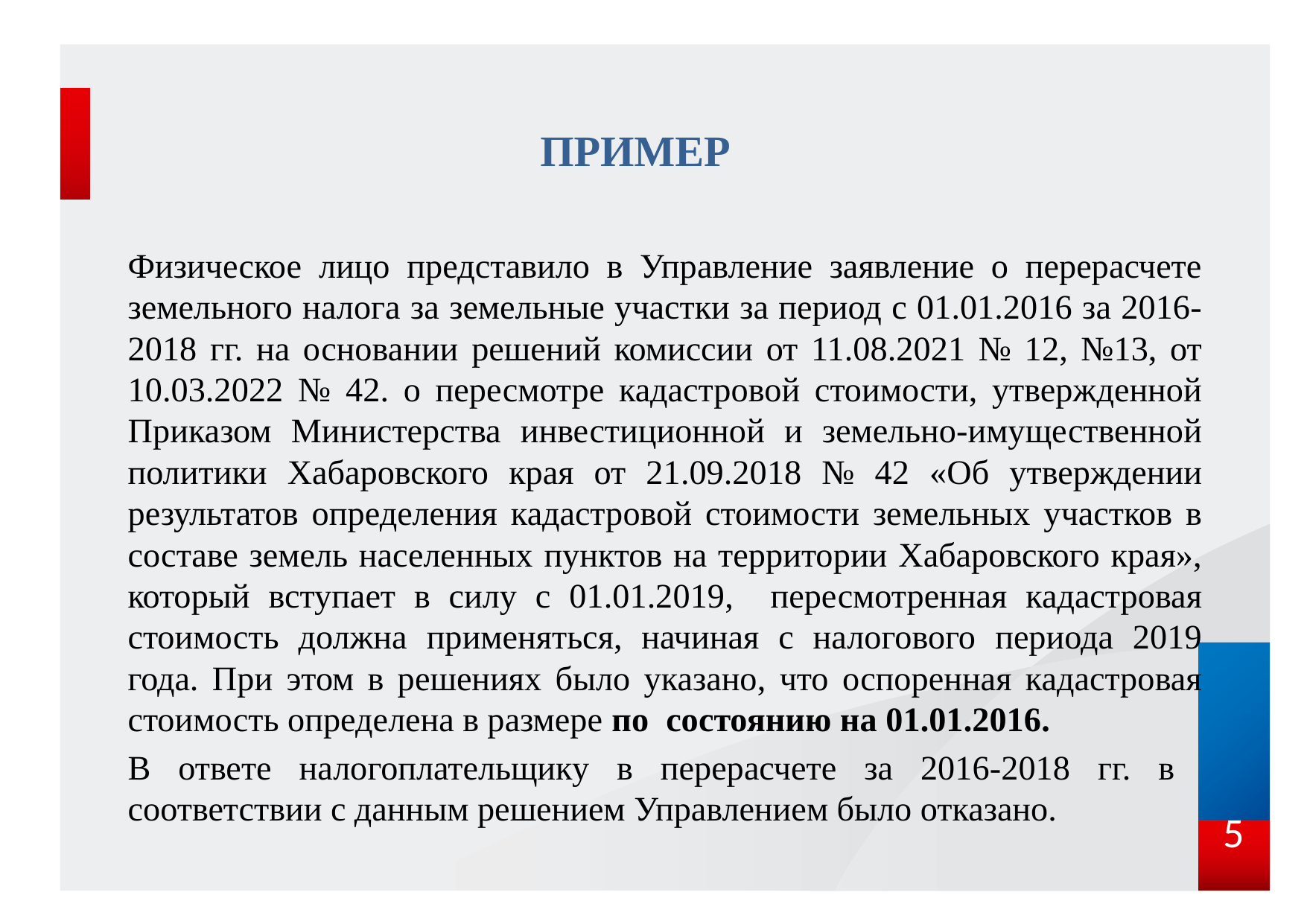

# ПРИМЕР

	Физическое лицо представило в Управление заявление о перерасчете земельного налога за земельные участки за период с 01.01.2016 за 2016-2018 гг. на основании решений комиссии от 11.08.2021 № 12, №13, от 10.03.2022 № 42. о пересмотре кадастровой стоимости, утвержденной Приказом Министерства инвестиционной и земельно-имущественной политики Хабаровского края от 21.09.2018 № 42 «Об утверждении результатов определения кадастровой стоимости земельных участков в составе земель населенных пунктов на территории Хабаровского края», который вступает в силу с 01.01.2019,  пересмотренная кадастровая стоимость должна применяться, начиная с налогового периода 2019 года. При этом в решениях было указано, что оспоренная кадастровая стоимость определена в размере по  состоянию на 01.01.2016.
	В ответе налогоплательщику в перерасчете за 2016-2018 гг. в  соответствии с данным решением Управлением было отказано.
5